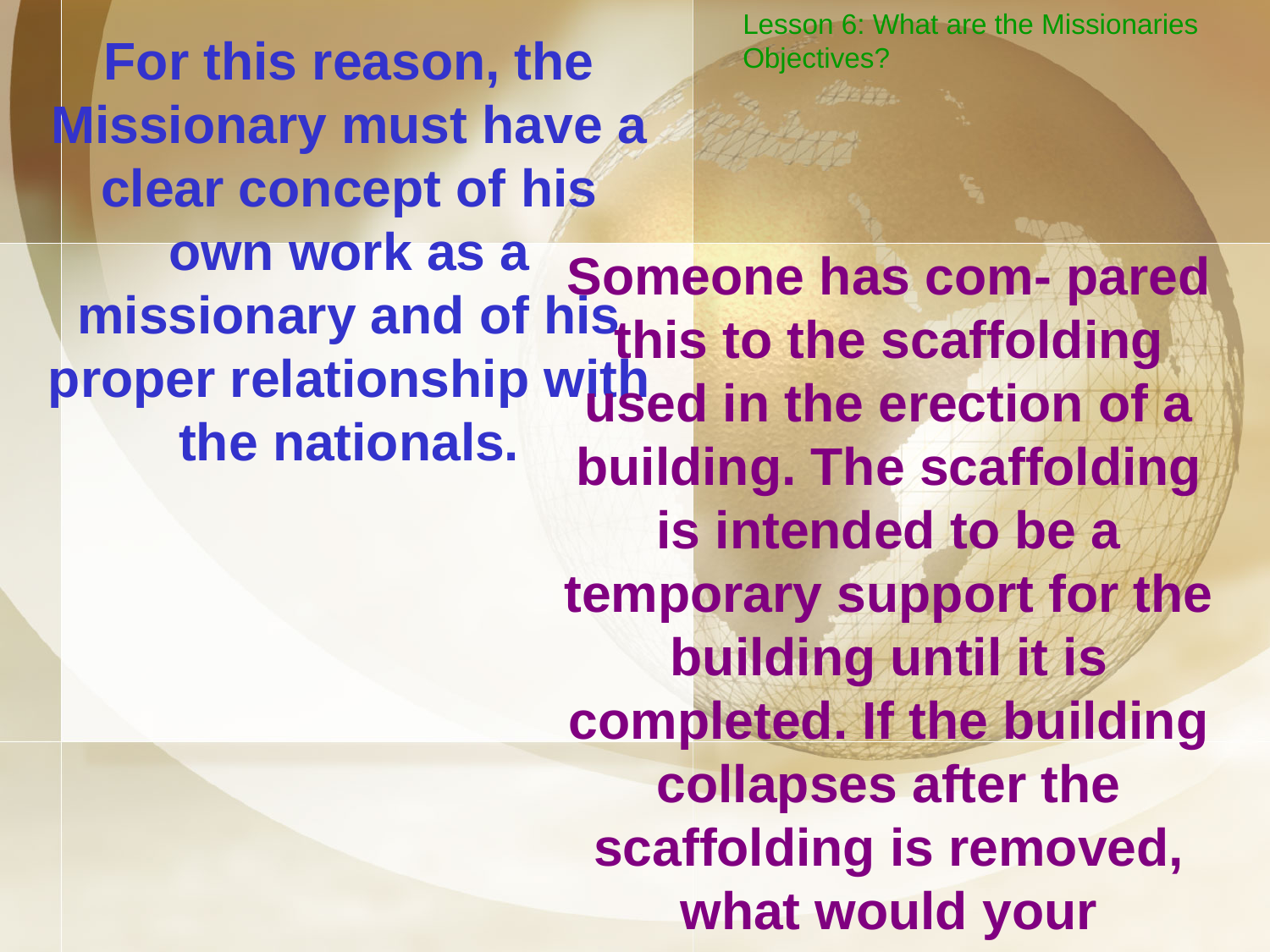

Lesson 6: What are the Missionaries Objectives?
For this reason, the Missionary must have a clear concept of his own work as a missionary and of his proper relationship with the nationals.
Someone has com- pared this to the scaffolding used in the erection of a building. The scaffolding is intended to be a temporary support for the building until it is completed. If the building collapses after the scaffolding is removed, what would your conclusion be?